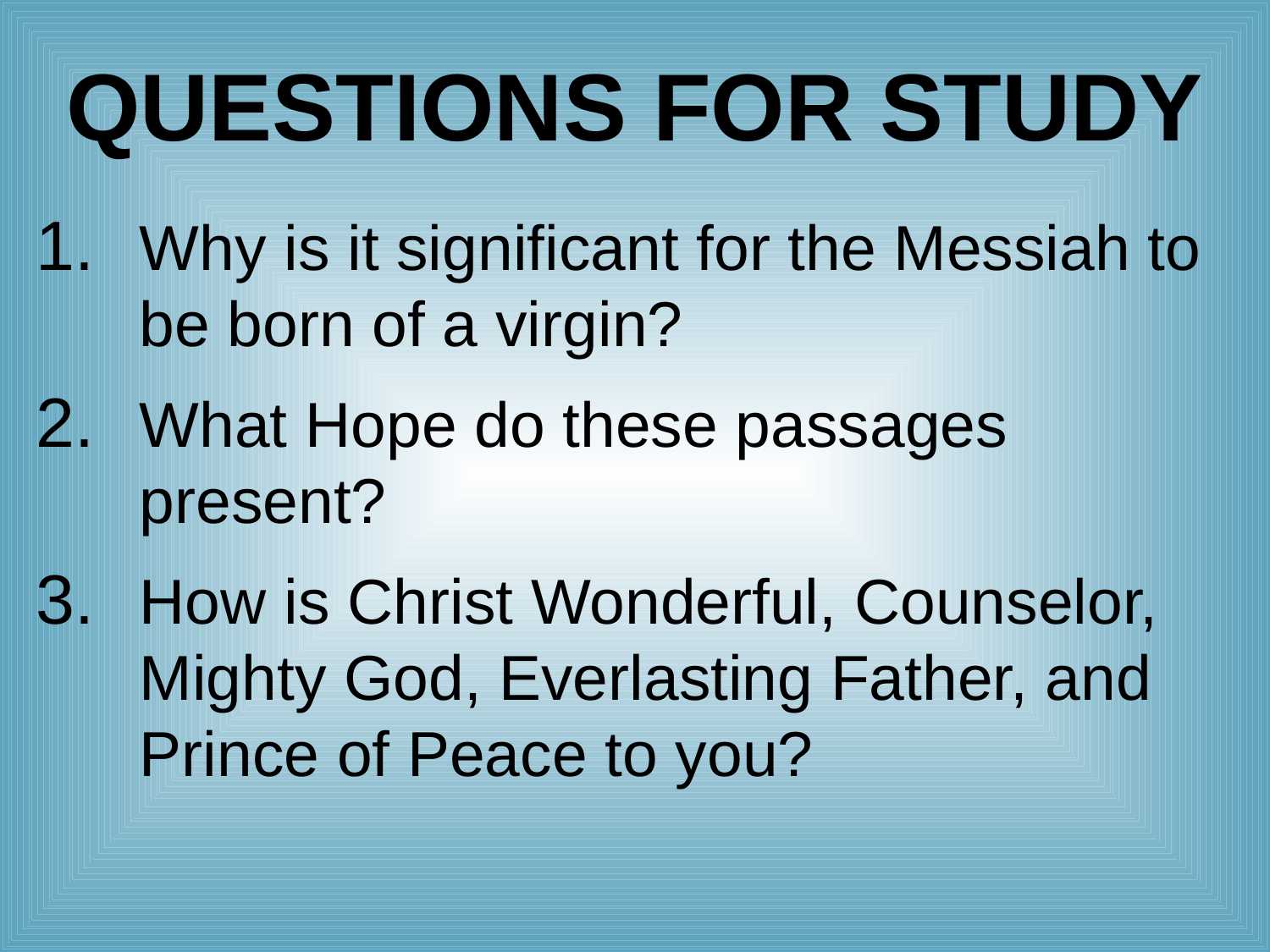

# Questions for Study
Why is it significant for the Messiah to be born of a virgin?
What Hope do these passages present?
How is Christ Wonderful, Counselor, Mighty God, Everlasting Father, and Prince of Peace to you?